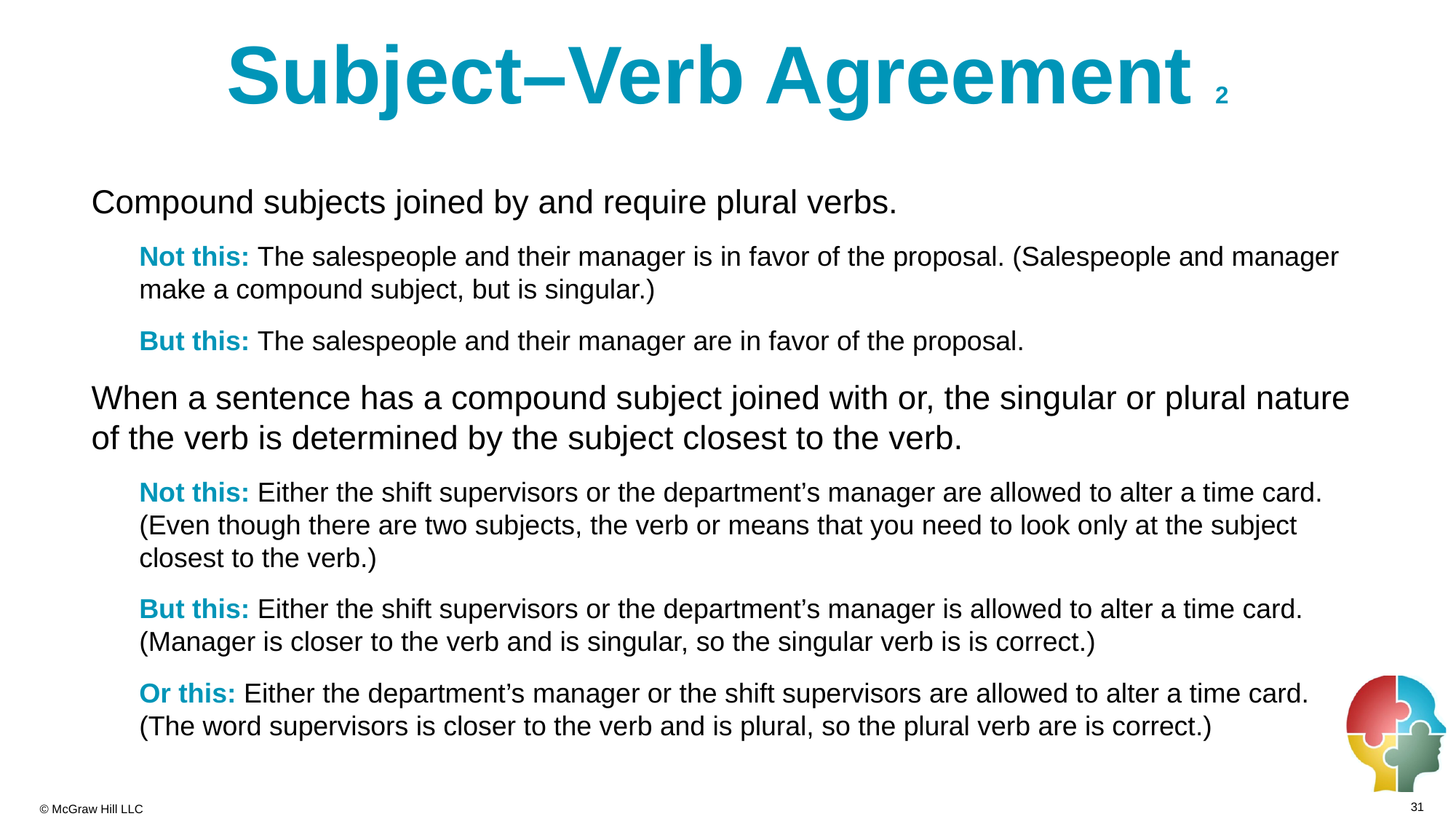

# Subject–Verb Agreement 2
Compound subjects joined by and require plural verbs.
Not this: The salespeople and their manager is in favor of the proposal. (Salespeople and manager make a compound subject, but is singular.)
But this: The salespeople and their manager are in favor of the proposal.
When a sentence has a compound subject joined with or, the singular or plural nature of the verb is determined by the subject closest to the verb.
Not this: Either the shift supervisors or the department’s manager are allowed to alter a time card. (Even though there are two subjects, the verb or means that you need to look only at the subject closest to the verb.)
But this: Either the shift supervisors or the department’s manager is allowed to alter a time card. (Manager is closer to the verb and is singular, so the singular verb is is correct.)
Or this: Either the department’s manager or the shift supervisors are allowed to alter a time card. (The word supervisors is closer to the verb and is plural, so the plural verb are is correct.)
31